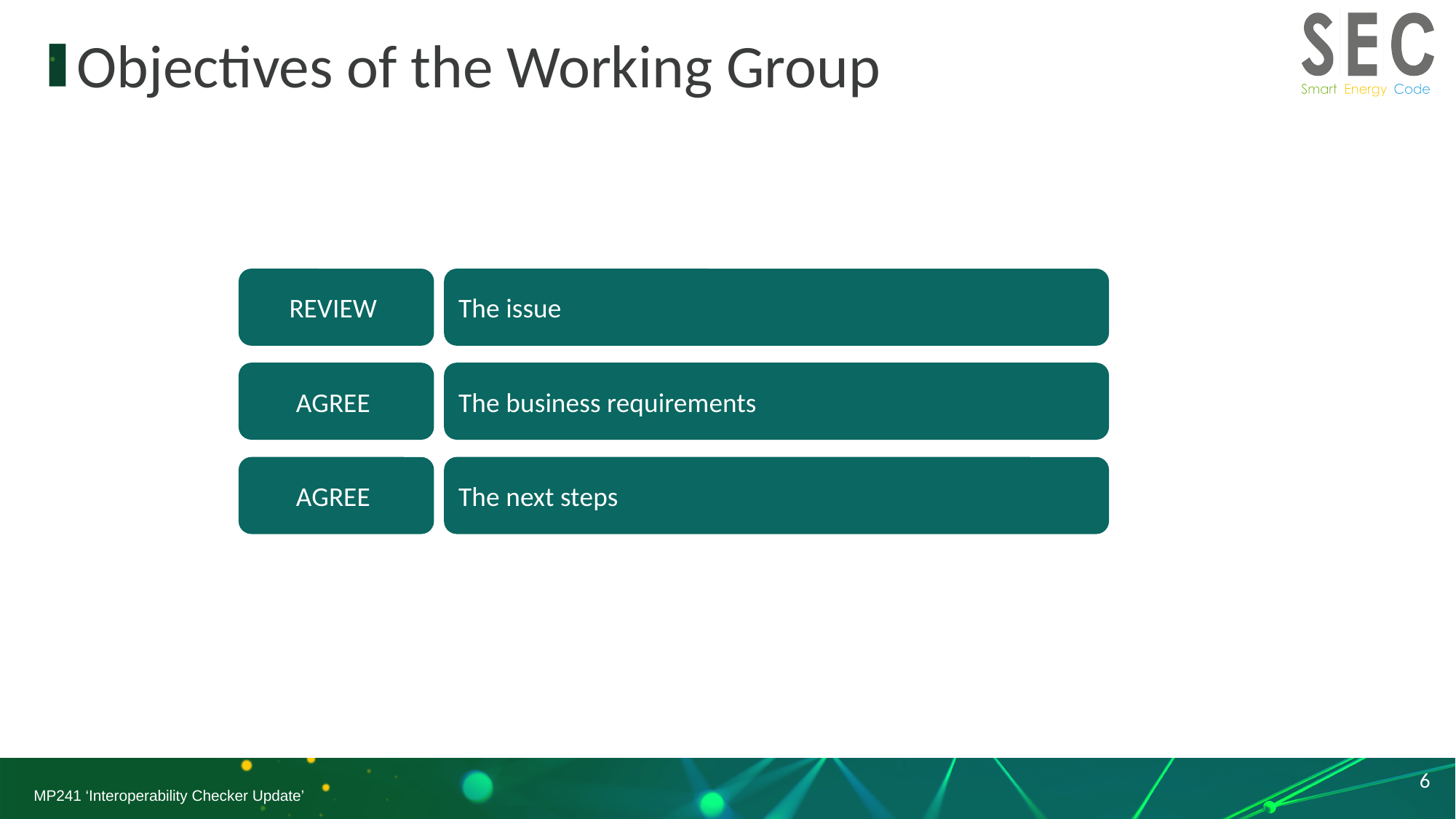

# Objectives of the Working Group
REVIEW
The issue
AGREE
The business requirements
AGREE
The next steps
6
MP241 ‘Interoperability Checker Update’